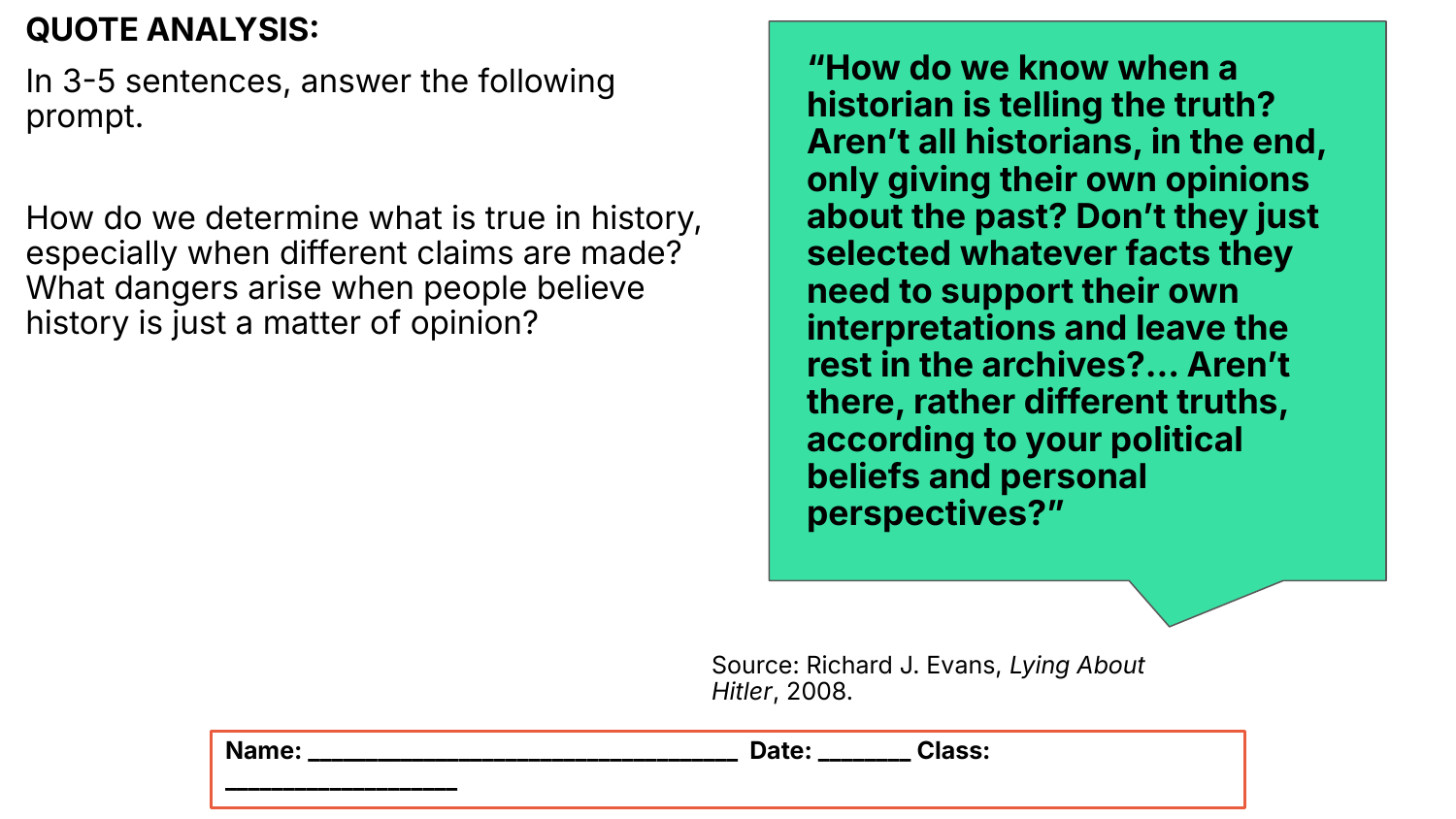

QUOTE ANALYSIS:
In 3-5 sentences, answer the following prompt.

How do we determine what is true in history, especially when different claims are made? What dangers arise when people believe history is just a matter of opinion?

“How do we know when a historian is telling the truth? Aren’t all historians, in the end, only giving their own opinions about the past? Don’t they just selected whatever facts they need to support their own interpretations and leave the rest in the archives?... Aren’t there, rather different truths, according to your political beliefs and personal perspectives?”
Source: Richard J. Evans, Lying About Hitler, 2008.
Name: _____________________________________  Date: ________ Class: ____________________